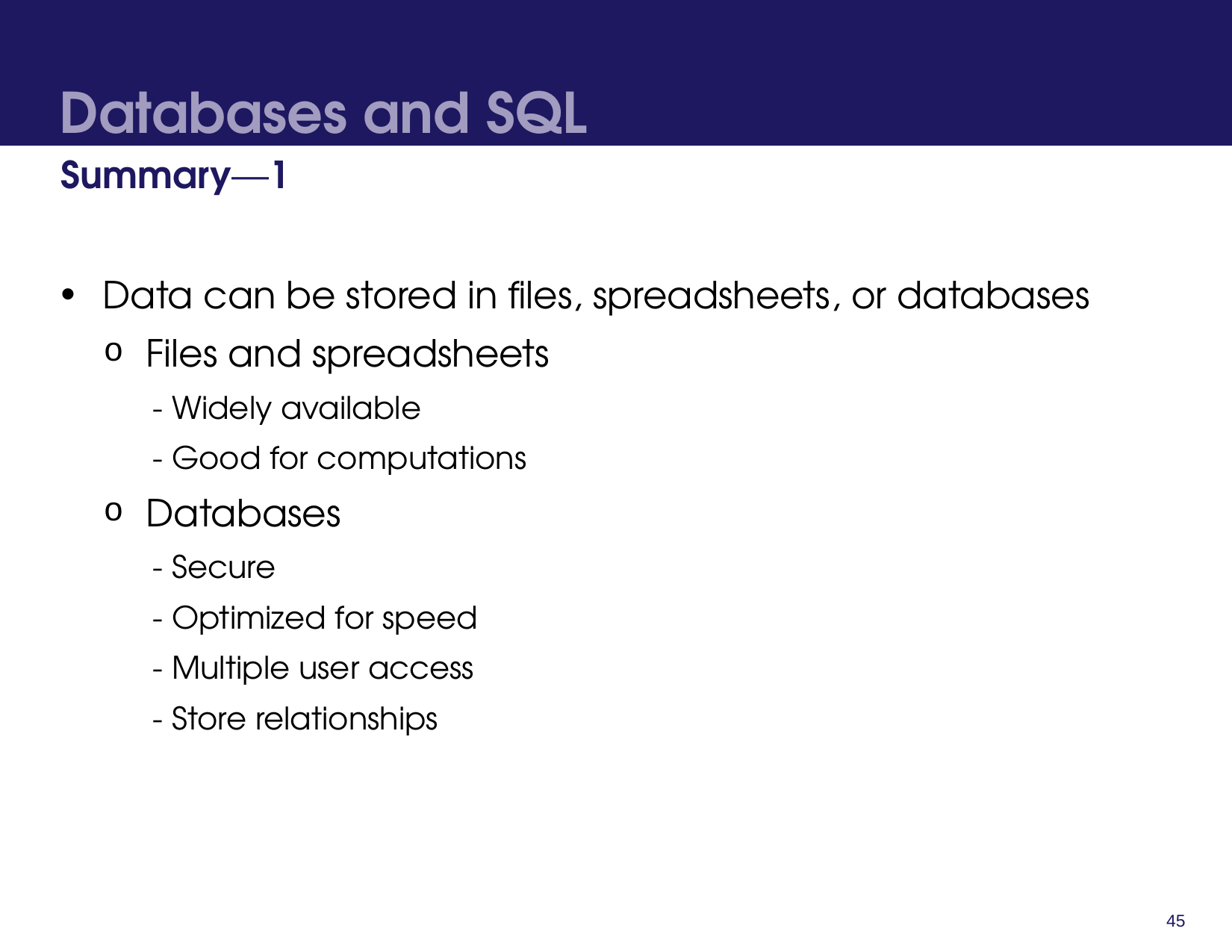

# Databases and SQL
Summary—1
Data can be stored in files, spreadsheets, or databases
Files and spreadsheets
- Widely available
- Good for computations
Databases
- Secure
- Optimized for speed
- Multiple user access
- Store relationships
45